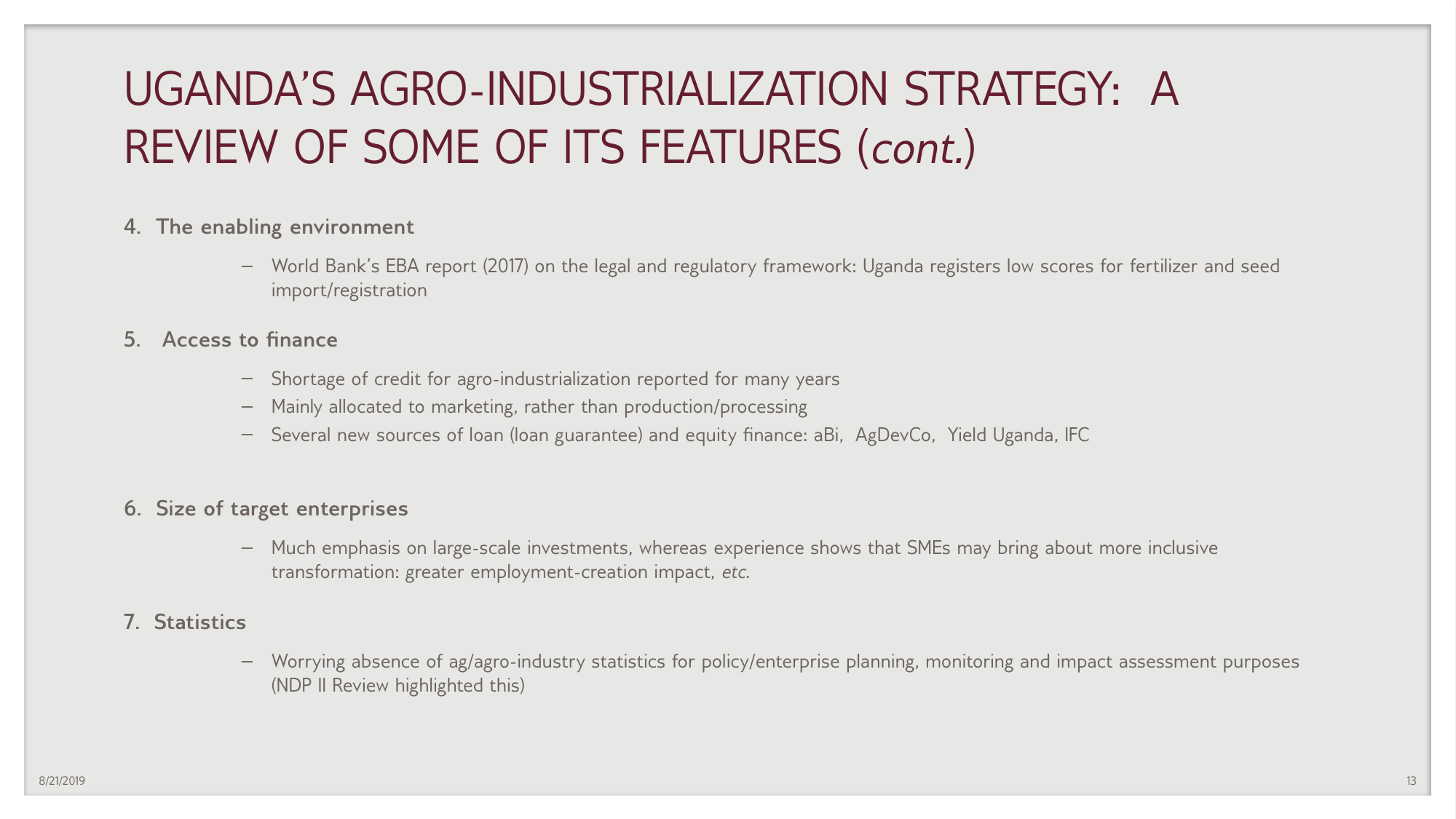

# UGANDA’S AGRO-INDUSTRIALIZATION STRATEGY:  A REVIEW OF SOME OF ITS FEATURES (cont.)
4.  The enabling environment
World Bank’s EBA report (2017) on the legal and regulatory framework: Uganda registers low scores for fertilizer and seed import/registration

5.   Access to finance
Shortage of credit for agro-industrialization reported for many years
Mainly allocated to marketing, rather than production/processing
Several new sources of loan (loan guarantee) and equity finance: aBi,  AgDevCo,  Yield Uganda, IFC

6.  Size of target enterprises
Much emphasis on large-scale investments, whereas experience shows that SMEs may bring about more inclusive transformation: greater employment-creation impact, etc.

7.  Statistics
Worrying absence of ag/agro-industry statistics for policy/enterprise planning, monitoring and impact assessment purposes (NDP II Review highlighted this)

8/21/2019
13